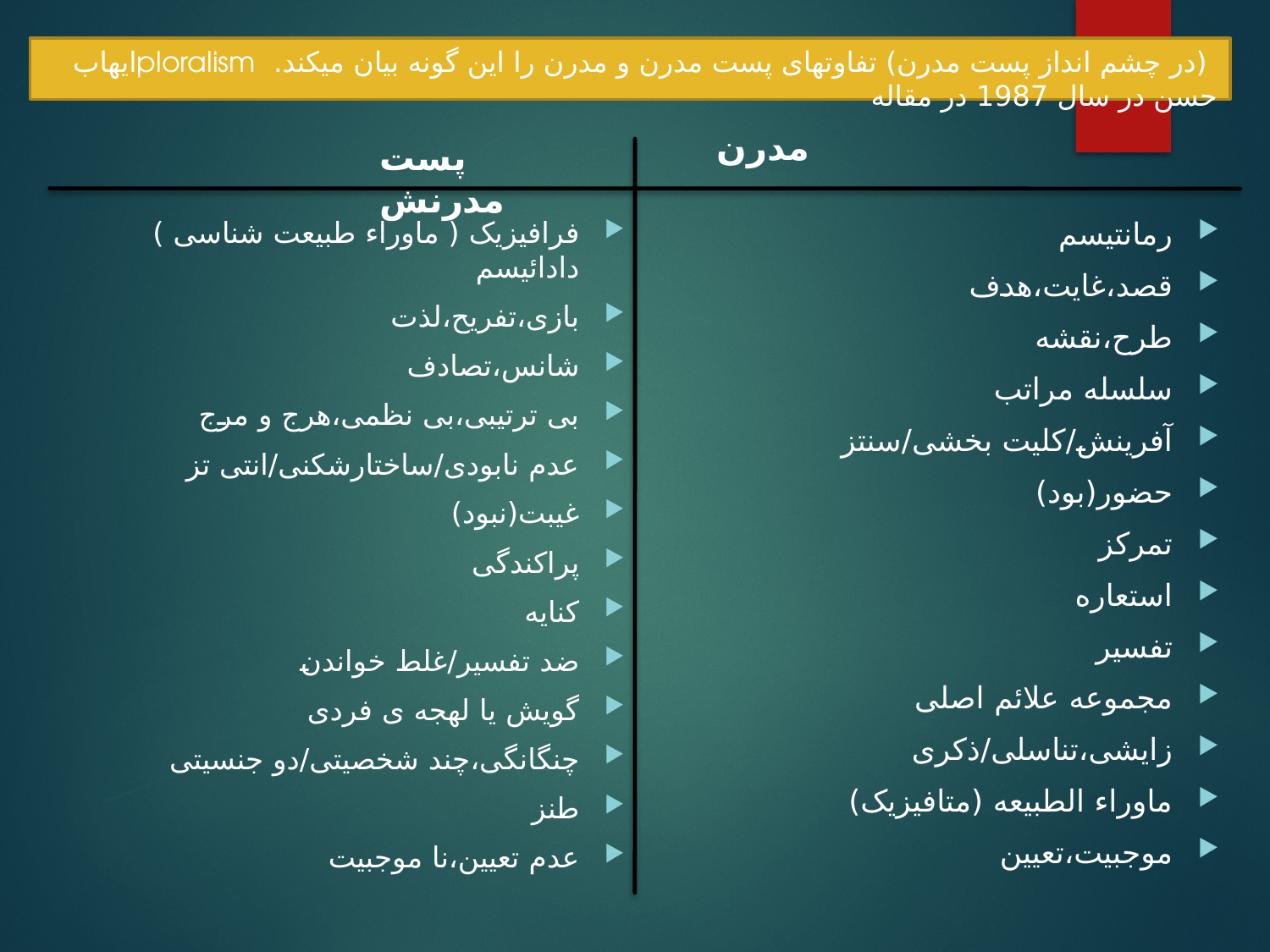

# (در چشم انداز پست مدرن) تفاوتهای پست مدرن و مدرن را این گونه بیان میکند.  ploralismایهاب حسن در سال 1987 در مقاله
مدرن
پست مدرنش
فرافیزیک ( ماوراء طبیعت شناسی ) دادائیسم
بازی،تفریح،لذت
شانس،تصادف
بی ترتیبی،بی نظمی،هرج و مرج
عدم نابودی/ساختارشکنی/انتی تز
غیبت(نبود)
پراکندگی
کنایه
ضد تفسیر/غلط خواندن
گویش یا لهجه ی فردی
چنگانگی،چند شخصیتی/دو جنسیتی
طنز
عدم تعیین،نا موجبیت
رمانتیسم
قصد،غایت،هدف
طرح،نقشه
سلسله مراتب
آفرینش/کلیت بخشی/سنتز
حضور(بود)
تمرکز
استعاره
تفسیر
مجموعه علائم اصلی
زایشی،تناسلی/ذکری
ماوراء الطبیعه (متافیزیک)
موجبیت،تعیین